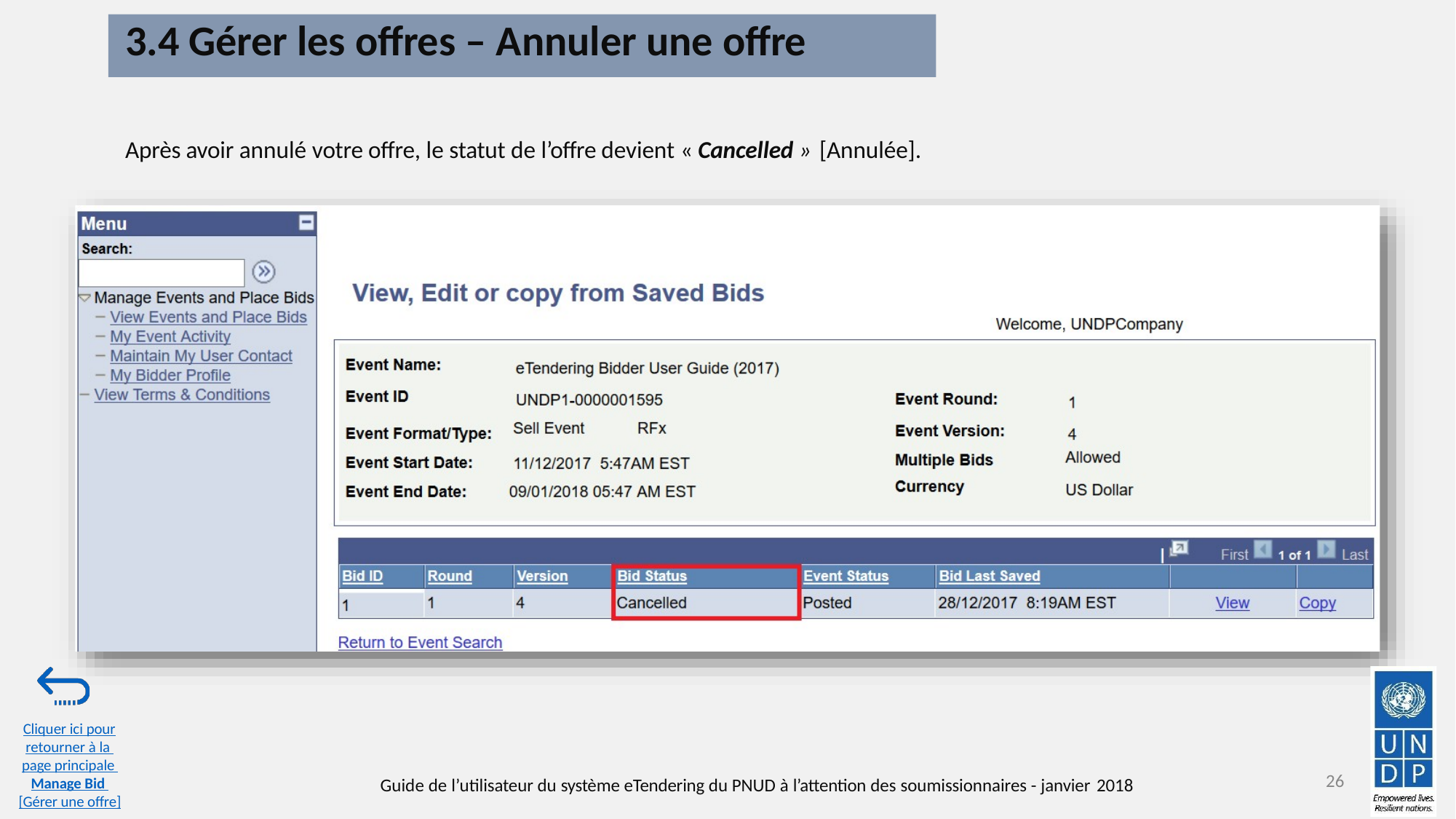

# 3.4 Gérer les offres – Annuler une offre

Après avoir annulé votre offre, le statut de l’offre devient « Cancelled » [Annulée].

Cliquer ici pour
retourner à la  page principale  Manage Bid  [Gérer une offre]
26
Guide de l’utilisateur du système eTendering du PNUD à l’attention des soumissionnaires - janvier 2018